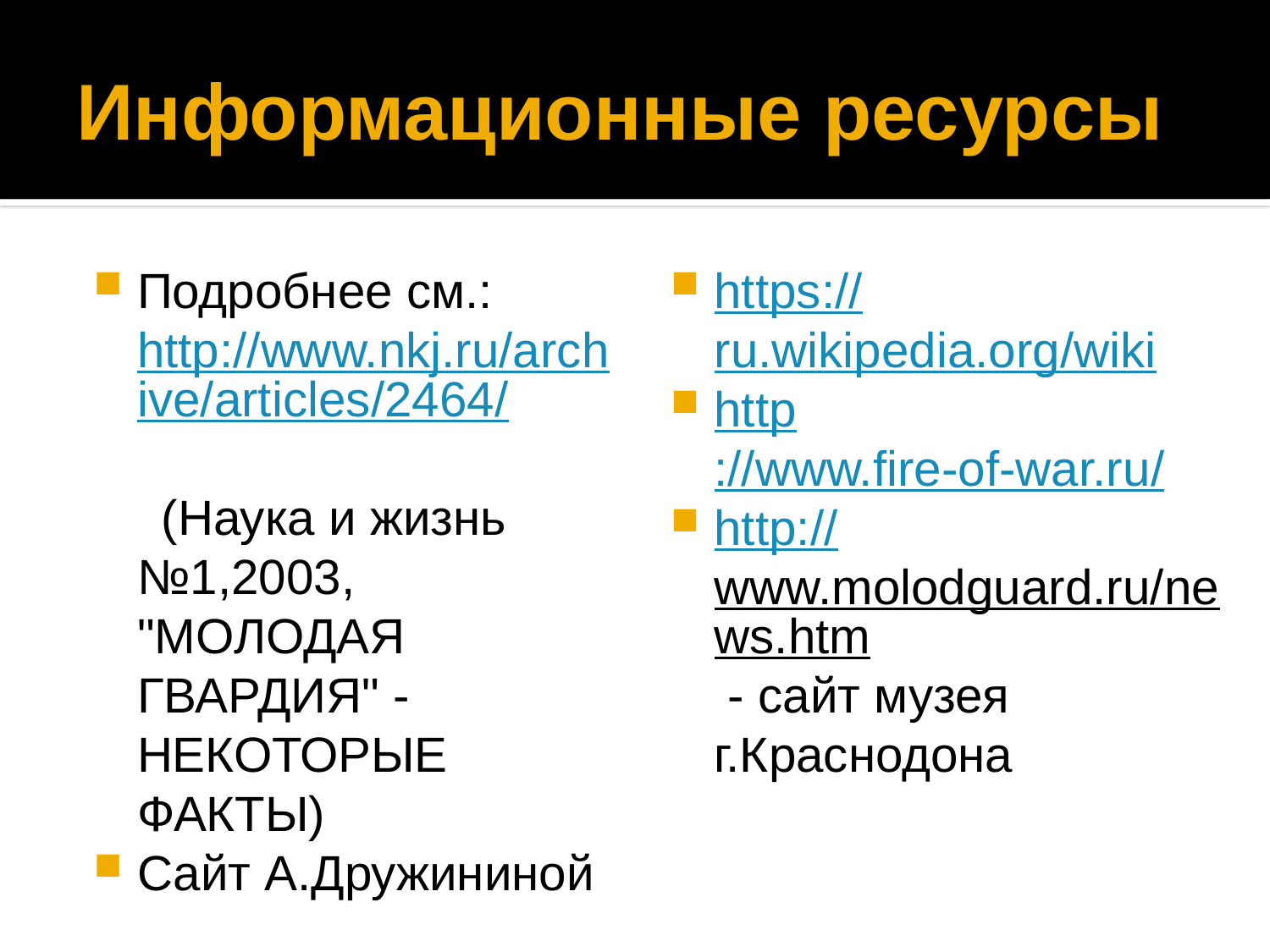

# Информационные ресурсы
Подробнее см.: http://www.nkj.ru/archive/articles/2464/
     (Наука и жизнь №1,2003, "МОЛОДАЯ ГВАРДИЯ" - НЕКОТОРЫЕ ФАКТЫ)
Сайт А.Дружининой
https://ru.wikipedia.org/wiki
http://www.fire-of-war.ru/
http://www.molodguard.ru/news.htm - сайт музея г.Краснодона